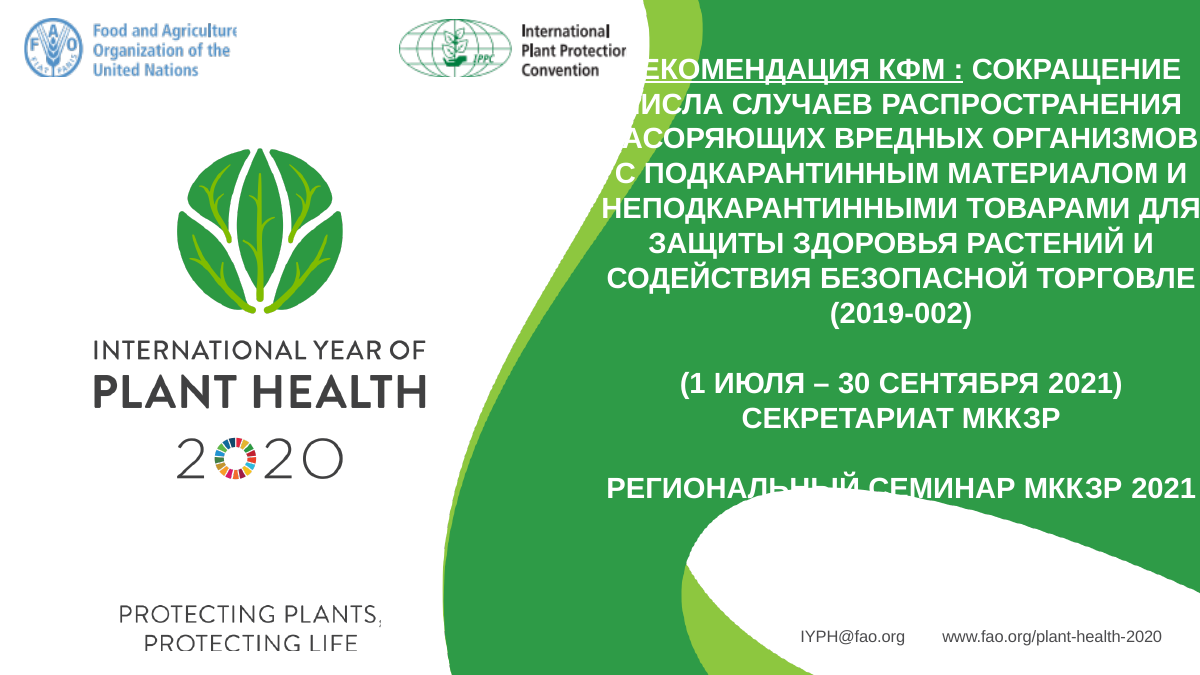

# РЕКОМЕНДАЦИЯ КФМ : Сокращение числа случаев распространения засоряющих вредных организмов с подкарантинным материалом и неподкарантинными товарами для защиты здоровья растений и содействия безопасной торговле (2019-002) (1 июля – 30 сентября 2021) секретариат мккзр региональный семинар мккзр 2021